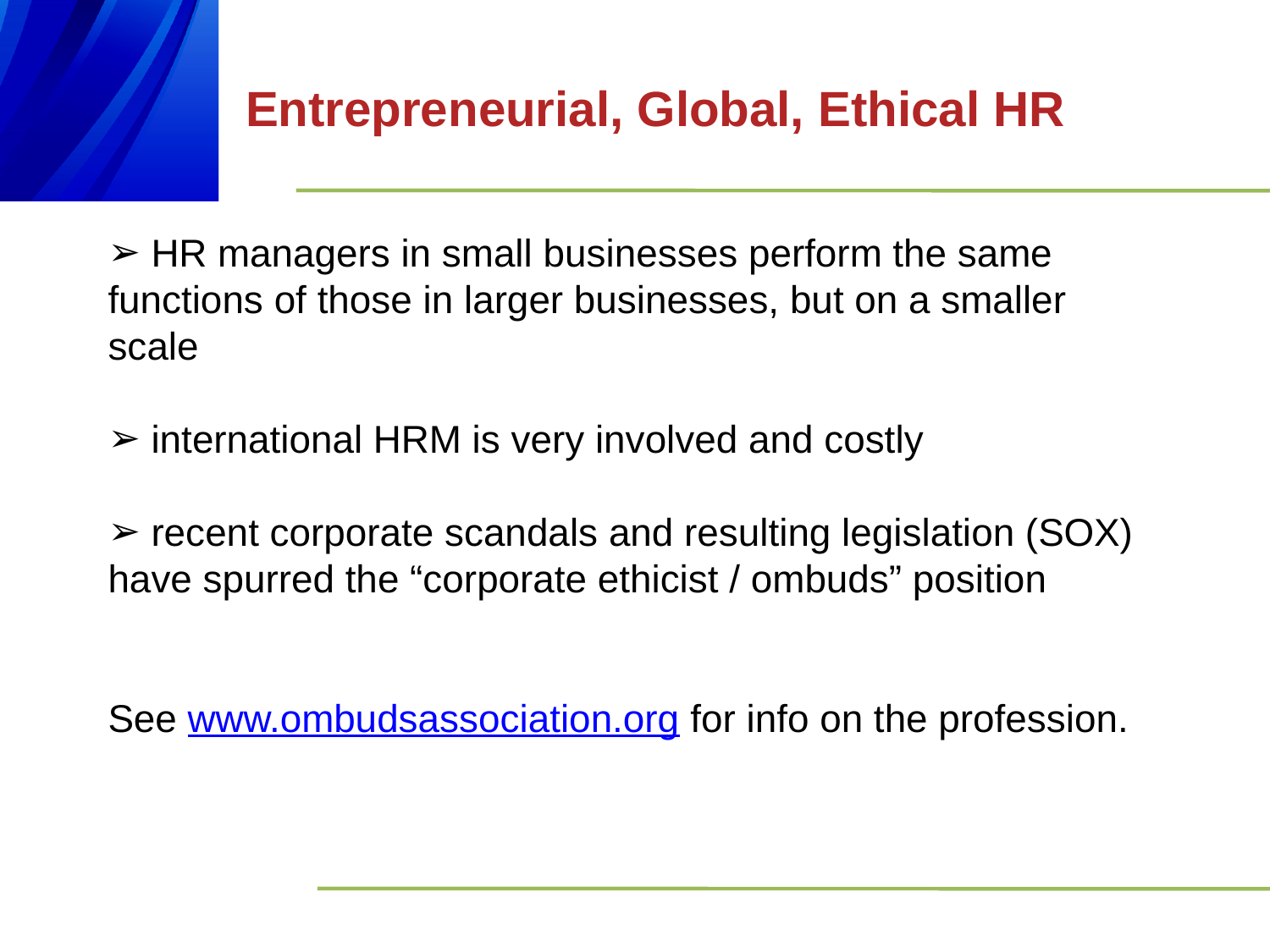

Entrepreneurial, Global, Ethical HR
 HR managers in small businesses perform the same functions of those in larger businesses, but on a smaller scale

 international HRM is very involved and costly

 recent corporate scandals and resulting legislation (SOX) have spurred the “corporate ethicist / ombuds” position

See www.ombudsassociation.org for info on the profession.